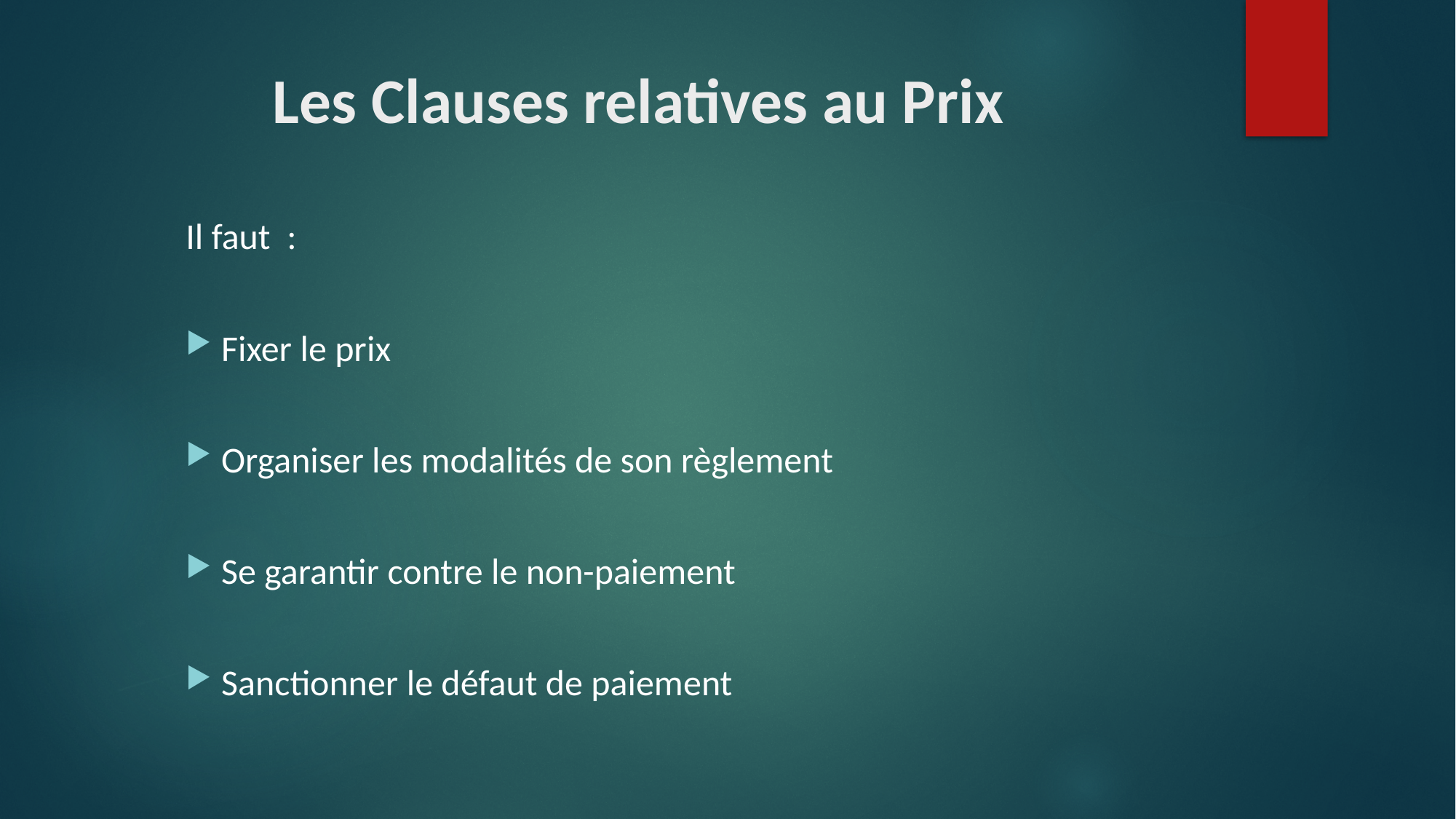

# Les Clauses relatives au Prix
Il faut  :

Fixer le prix

Organiser les modalités de son règlement

Se garantir contre le non-paiement

Sanctionner le défaut de paiement